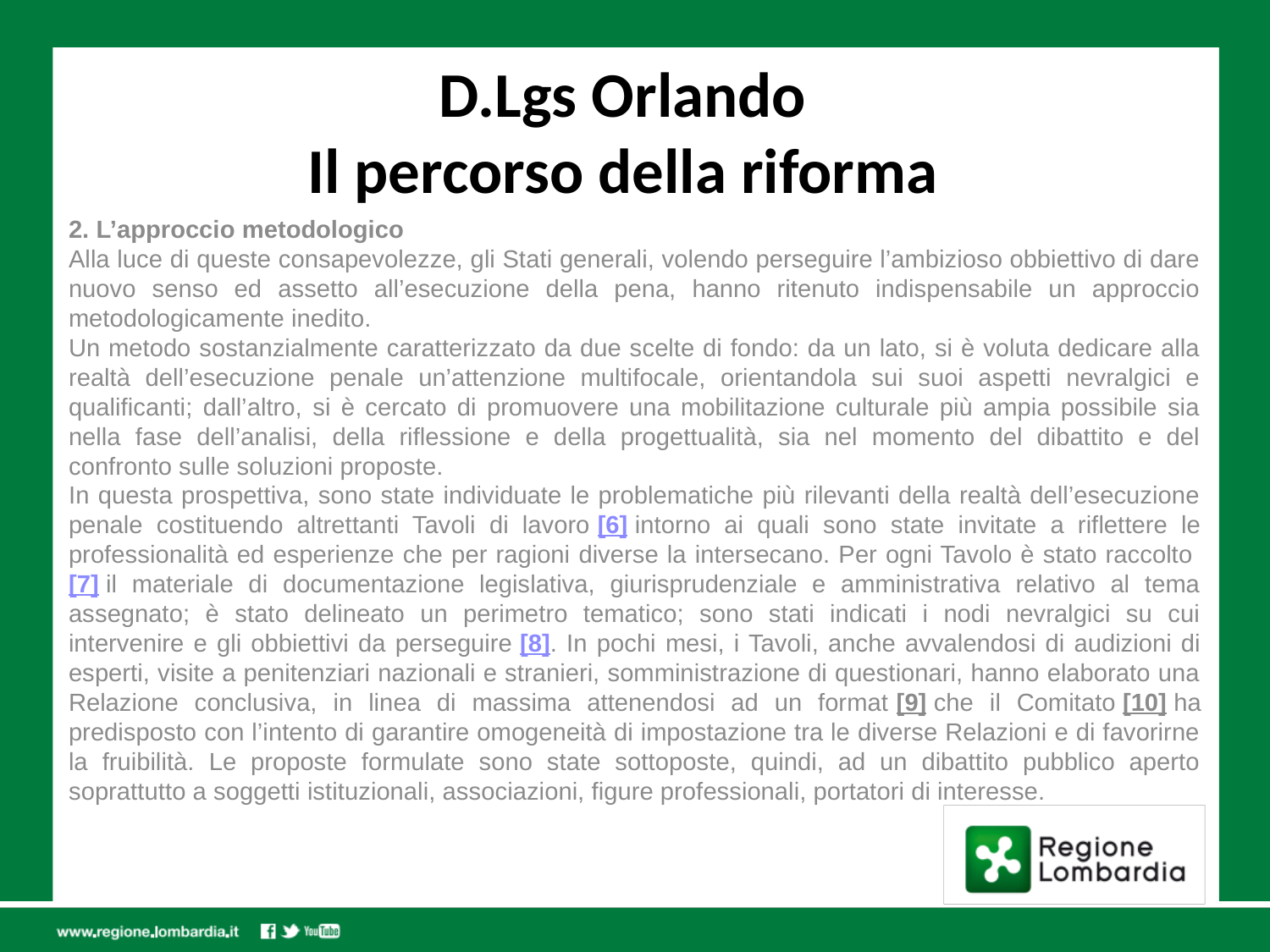

# D.Lgs Orlando Il percorso della riforma
2. L’approccio metodologico
Alla luce di queste consapevolezze, gli Stati generali, volendo perseguire l’ambizioso obbiettivo di dare nuovo senso ed assetto all’esecuzione della pena, hanno ritenuto indispensabile un approccio metodologicamente inedito.
Un metodo sostanzialmente caratterizzato da due scelte di fondo: da un lato, si è voluta dedicare alla realtà dell’esecuzione penale un’attenzione multifocale, orientandola sui suoi aspetti nevralgici e qualificanti; dall’altro, si è cercato di promuovere una mobilitazione culturale più ampia possibile sia nella fase dell’analisi, della riflessione e della progettualità, sia nel momento del dibattito e del confronto sulle soluzioni proposte.
In questa prospettiva, sono state individuate le problematiche più rilevanti della realtà dell’esecuzione penale costituendo altrettanti Tavoli di lavoro [6] intorno ai quali sono state invitate a riflettere le professionalità ed esperienze che per ragioni diverse la intersecano. Per ogni Tavolo è stato raccolto [7] il materiale di documentazione legislativa, giurisprudenziale e amministrativa relativo al tema assegnato; è stato delineato un perimetro tematico; sono stati indicati i nodi nevralgici su cui intervenire e gli obbiettivi da perseguire [8]. In pochi mesi, i Tavoli, anche avvalendosi di audizioni di esperti, visite a penitenziari nazionali e stranieri, somministrazione di questionari, hanno elaborato una Relazione conclusiva, in linea di massima attenendosi ad un format [9] che il Comitato [10] ha predisposto con l’intento di garantire omogeneità di impostazione tra le diverse Relazioni e di favorirne la fruibilità. Le proposte formulate sono state sottoposte, quindi, ad un dibattito pubblico aperto soprattutto a soggetti istituzionali, associazioni, figure professionali, portatori di interesse.